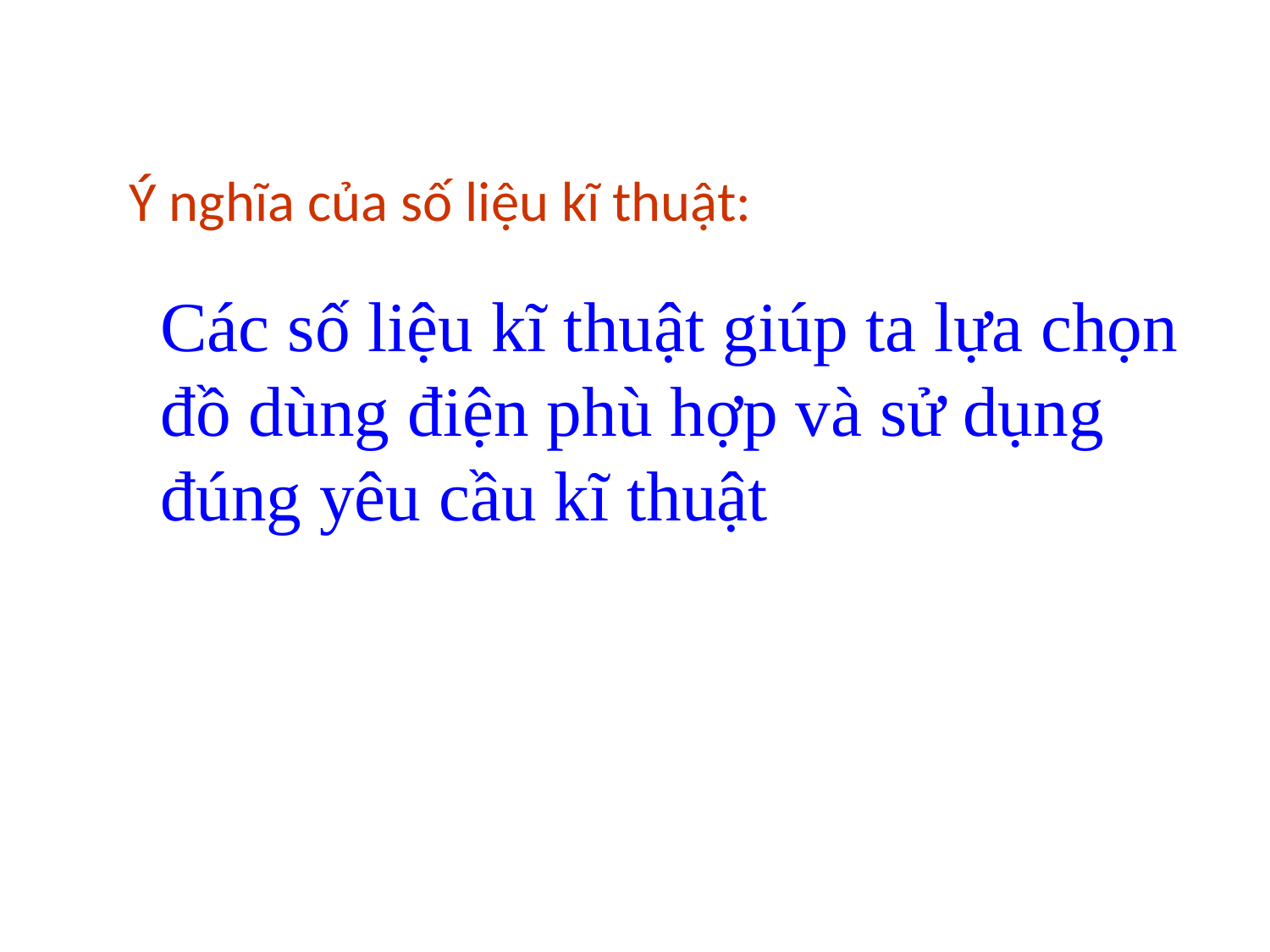

Ý nghĩa của số liệu kĩ thuật:
Các số liệu kĩ thuật giúp ta lựa chọn đồ dùng điện phù hợp và sử dụng đúng yêu cầu kĩ thuật